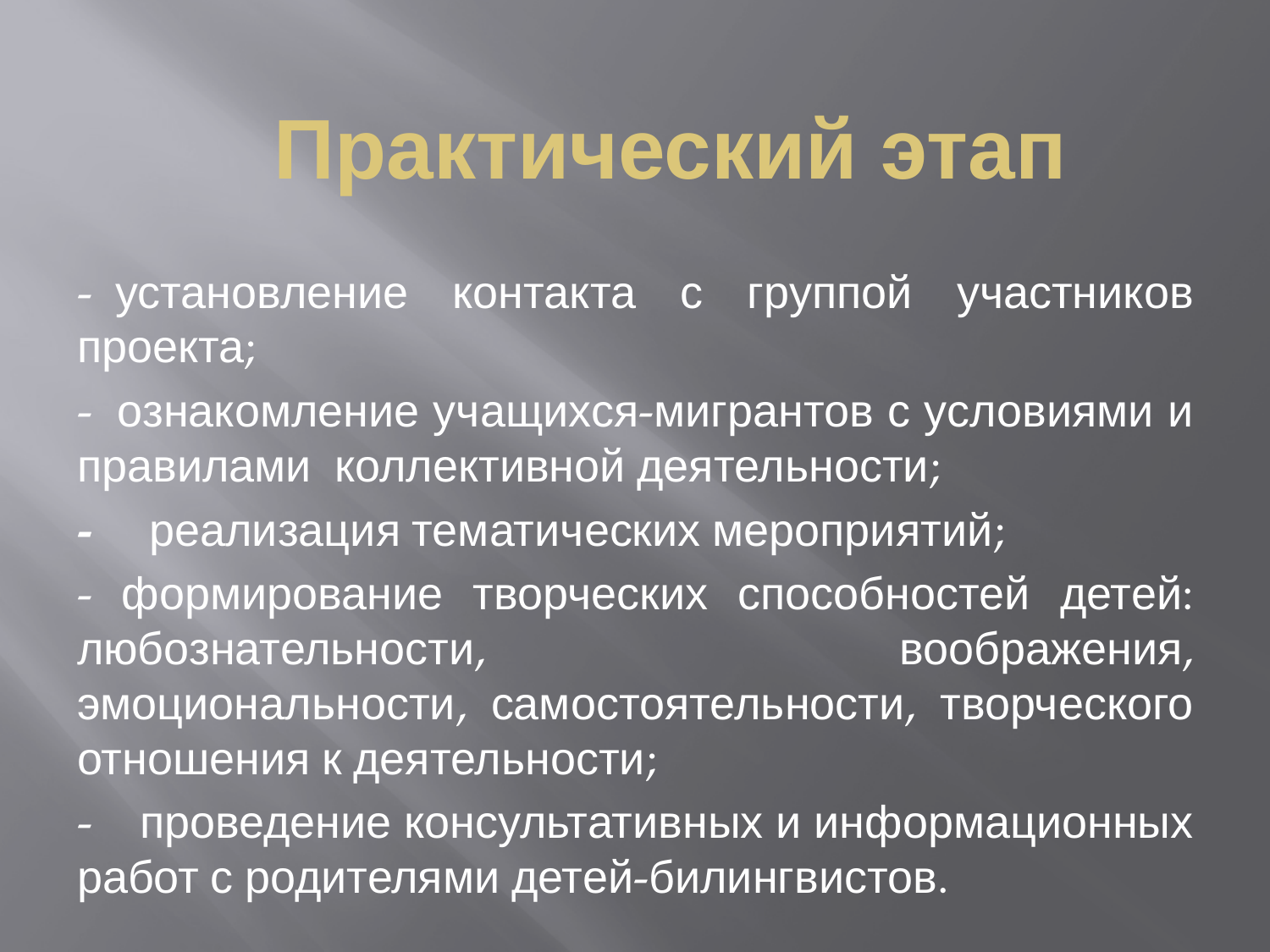

# Практический этап
-  установление контакта с группой участников проекта;
-  ознакомление учащихся-мигрантов с условиями и правилами  коллективной деятельности;
-     реализация тематических мероприятий;
- формирование творческих способностей детей: любознательности,   воображения, эмоциональности, самостоятельности, творческого отношения к деятельности;
-    проведение консультативных и информационных работ с родителями детей-билингвистов.